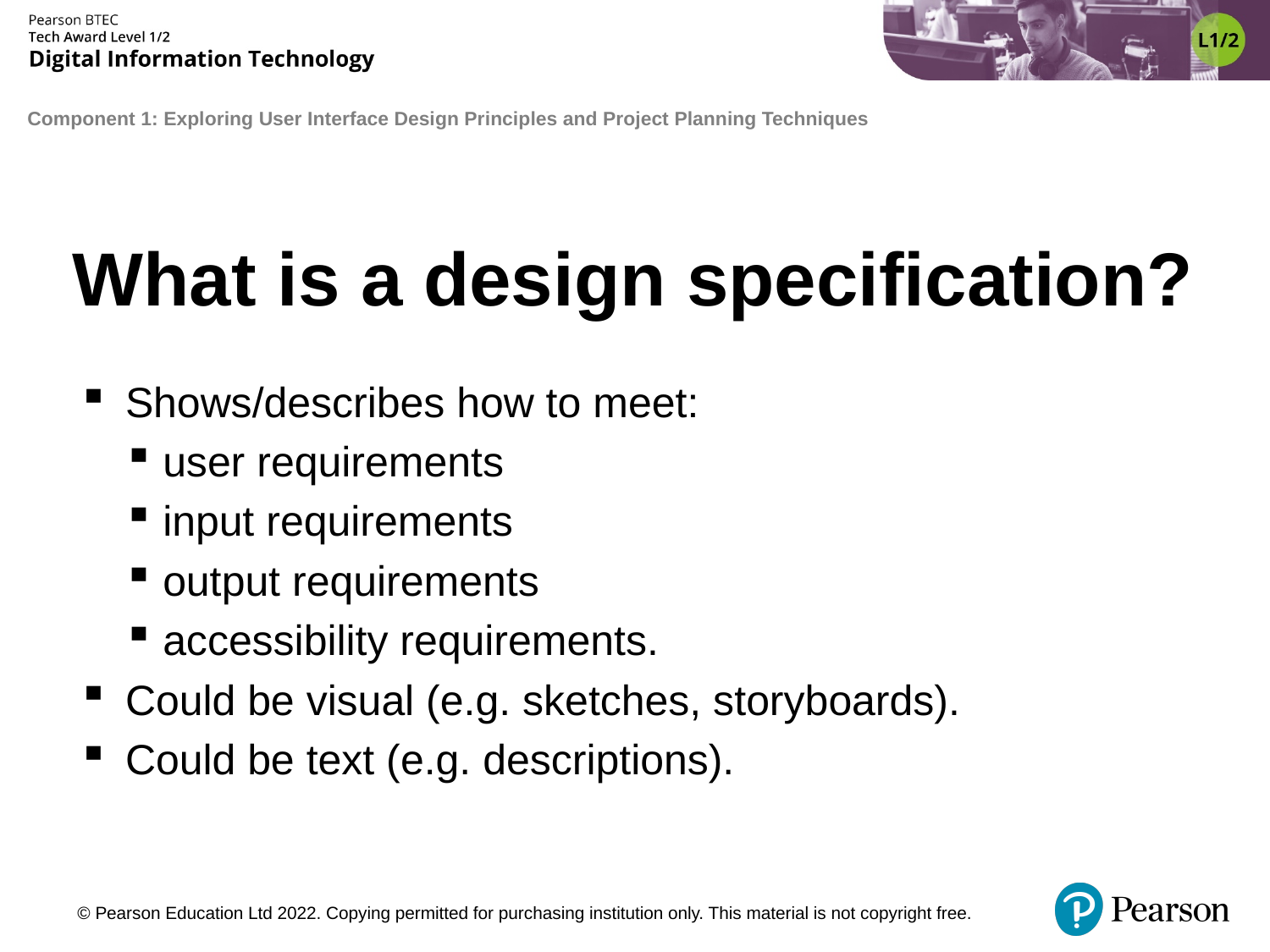

# What is a design specification?
Shows/describes how to meet:
user requirements
input requirements
output requirements
accessibility requirements.
Could be visual (e.g. sketches, storyboards).
Could be text (e.g. descriptions).